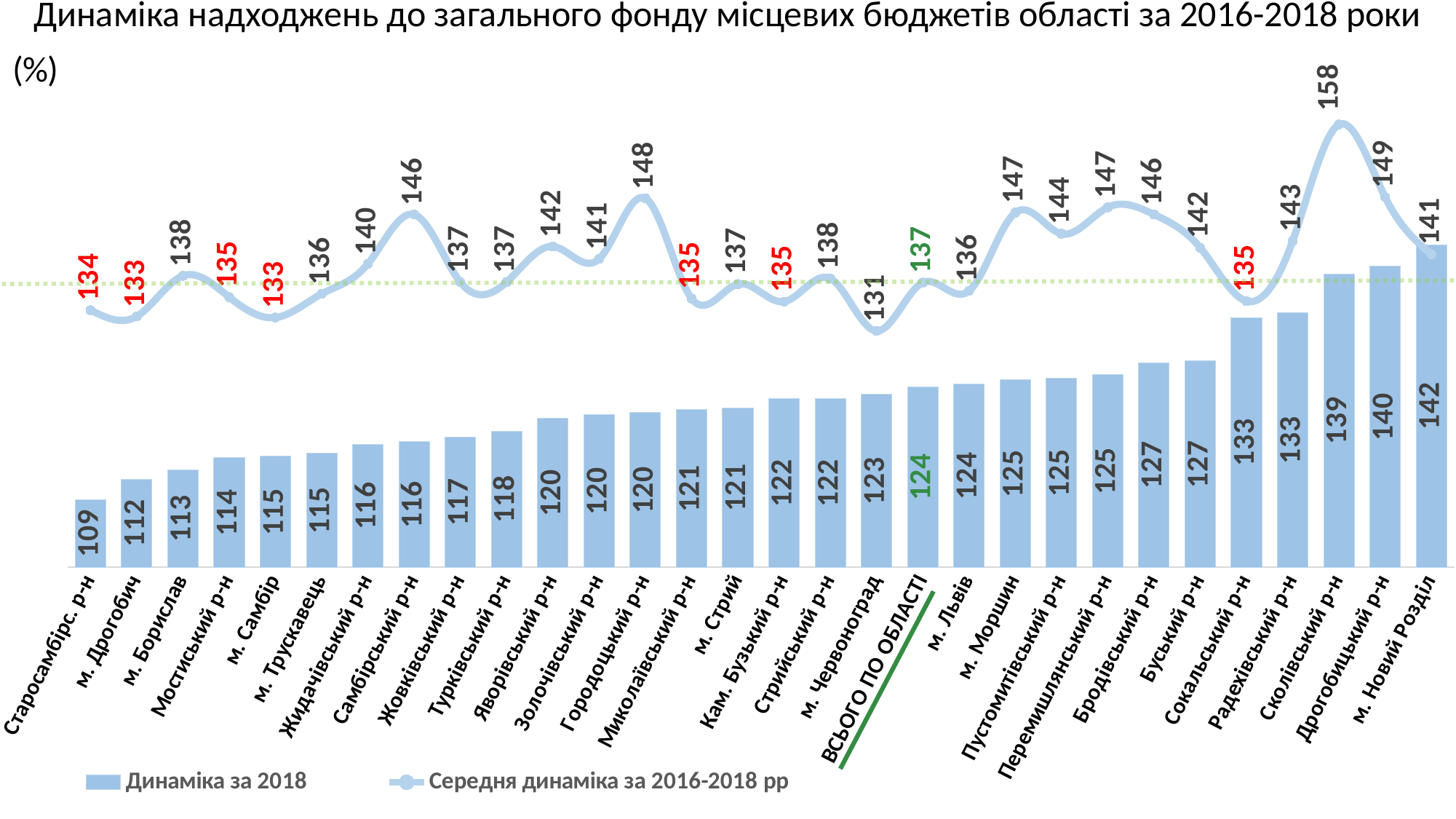

# Динаміка надходжень до загального фонду місцевих бюджетів області за 2016-2018 роки

### Chart

| Category | Динаміка за 2018 | Середня динаміка за 2016-2018 рр |
|---|---|---|
| Старосамбірс. р-н | 108.90340205654503 | 133.76992981181198 |
| м. Дрогобич | 111.57669626528852 | 132.96295726539347 |
| м. Борислав | 112.81732577064847 | 138.2845003555221 |
| Мостиський р-н | 114.40552751969761 | 135.47697299147418 |
| м. Самбiр | 114.57857286740875 | 132.80170224845446 |
| м. Трускавець | 114.96094225527524 | 135.9211243039512 |
| Жидачівський р-н | 116.11918554026575 | 139.86564173516493 |
| Самбірський р-н | 116.48658422541456 | 146.33562930476845 |
| Жовківський р-н | 117.08336285780898 | 137.43750291746872 |
| Туркiвський р-н | 117.89564649708517 | 137.4678245014578 |
| Яворiвський р-н | 119.5783720859924 | 142.13676128558046 |
| Золочiвський р-н | 120.01611075173399 | 140.5112280929569 |
| Городоцький р-н | 120.30527216162793 | 148.46542175813883 |
| Миколаївський р-н | 120.72481233811389 | 135.29843088174013 |
| м. Стрий | 120.90632496228253 | 137.1986083534579 |
| Кам. Бузький р-н | 122.14017099843464 | 134.8982360638095 |
| Стрийський р-н | 122.2035365292382 | 137.9248333976885 |
| м. Червоноград | 122.70798389449963 | 131.03822918621628 |
| ВСЬОГО ПО ОБЛАСТІ | 123.73865282287477 | 137.39592490113333 |
| м. Львiв | 124.04754364484482 | 136.30287955258754 |
| м. Моршин | 124.63996759026135 | 146.5813740515479 |
| Пустомитівський р-н | 124.85230532031066 | 143.80210747992442 |
| Перемишлянський р-н | 125.28509034616737 | 147.27475228329016 |
| Бродівський р-н | 126.87470532242617 | 146.3419828165688 |
| Буський р-н | 127.10767401694318 | 141.9736256862628 |
| Сокальський р-н | 132.80032323788467 | 134.9677184888711 |
| Радехівський р-н | 133.45003510144102 | 142.86356293100417 |
| Сколівський р-н | 138.52673547074417 | 158.14891198112136 |
| Дрогобицький р-н | 139.5751083617971 | 148.61309230288376 |
| м. Новий Роздiл | 142.34624986862917 | 141.11432074617858 |